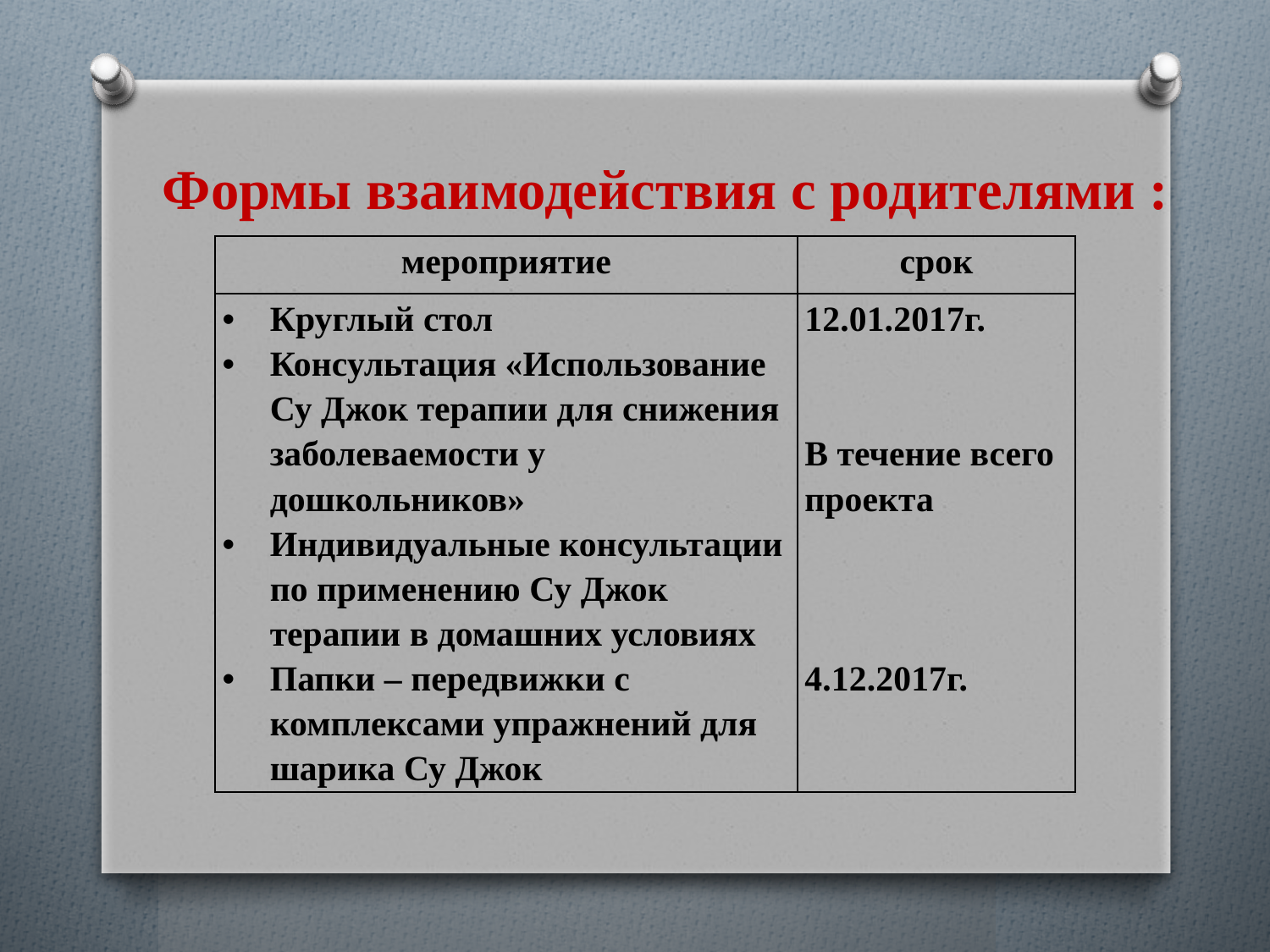

# Формы взаимодействия с родителями :
| мероприятие | срок |
| --- | --- |
| Круглый стол Консультация «Использование Су Джок терапии для снижения заболеваемости у дошкольников» Индивидуальные консультации по применению Су Джок терапии в домашних условиях Папки – передвижки с комплексами упражнений для шарика Су Джок | 12.01.2017г. В течение всего проекта     4.12.2017г. |